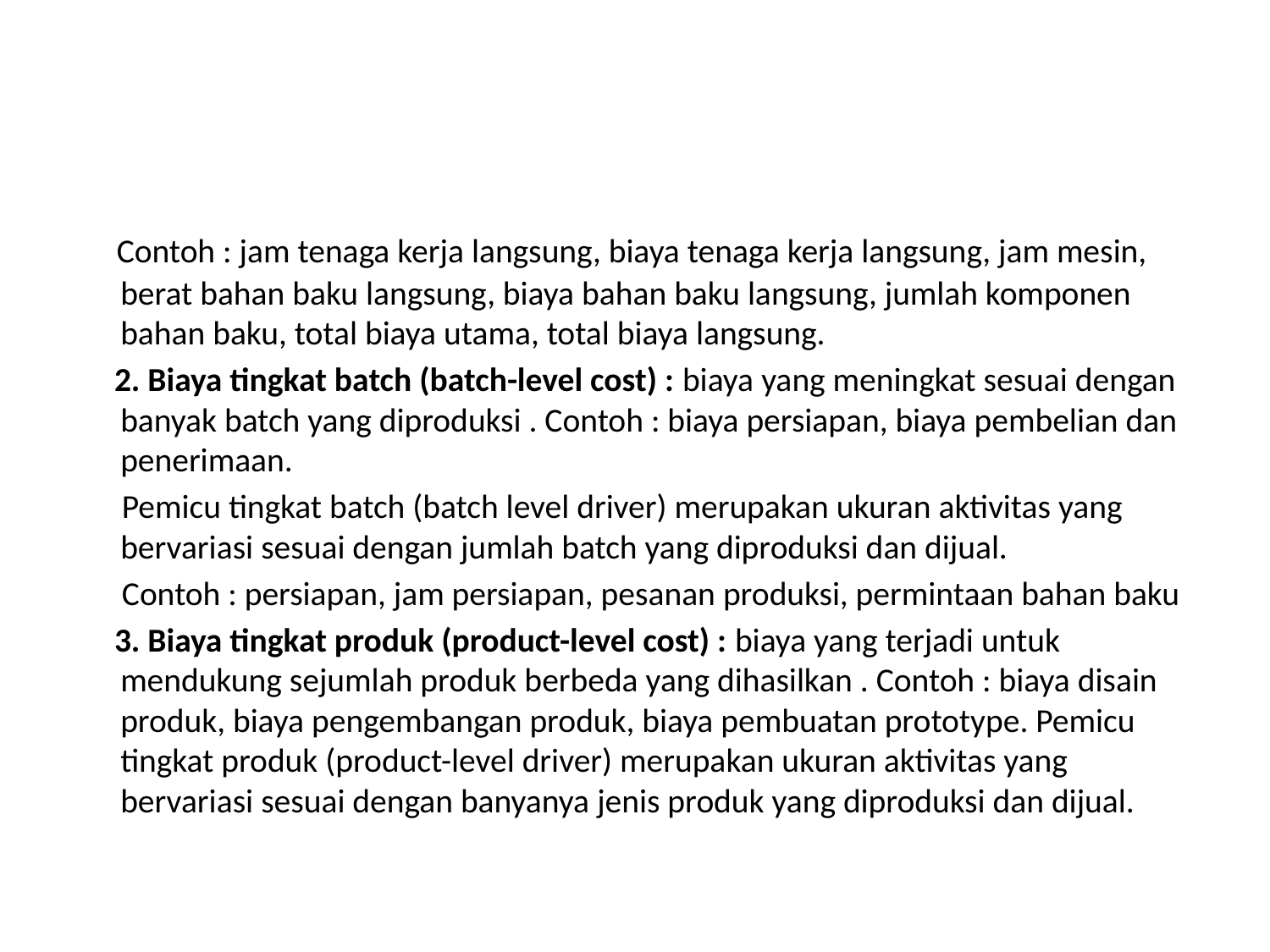

Contoh : jam tenaga kerja langsung, biaya tenaga kerja langsung, jam mesin, berat bahan baku langsung, biaya bahan baku langsung, jumlah komponen bahan baku, total biaya utama, total biaya langsung.
     2. Biaya tingkat batch (batch-level cost) : biaya yang meningkat sesuai dengan banyak batch yang diproduksi . Contoh : biaya persiapan, biaya pembelian dan penerimaan.
      Pemicu tingkat batch (batch level driver) merupakan ukuran aktivitas yang bervariasi sesuai dengan jumlah batch yang diproduksi dan dijual.
      Contoh : persiapan, jam persiapan, pesanan produksi, permintaan bahan baku
     3. Biaya tingkat produk (product-level cost) : biaya yang terjadi untuk mendukung sejumlah produk berbeda yang dihasilkan . Contoh : biaya disain produk, biaya pengembangan produk, biaya pembuatan prototype. Pemicu tingkat produk (product-level driver) merupakan ukuran aktivitas yang bervariasi sesuai dengan banyanya jenis produk yang diproduksi dan dijual.